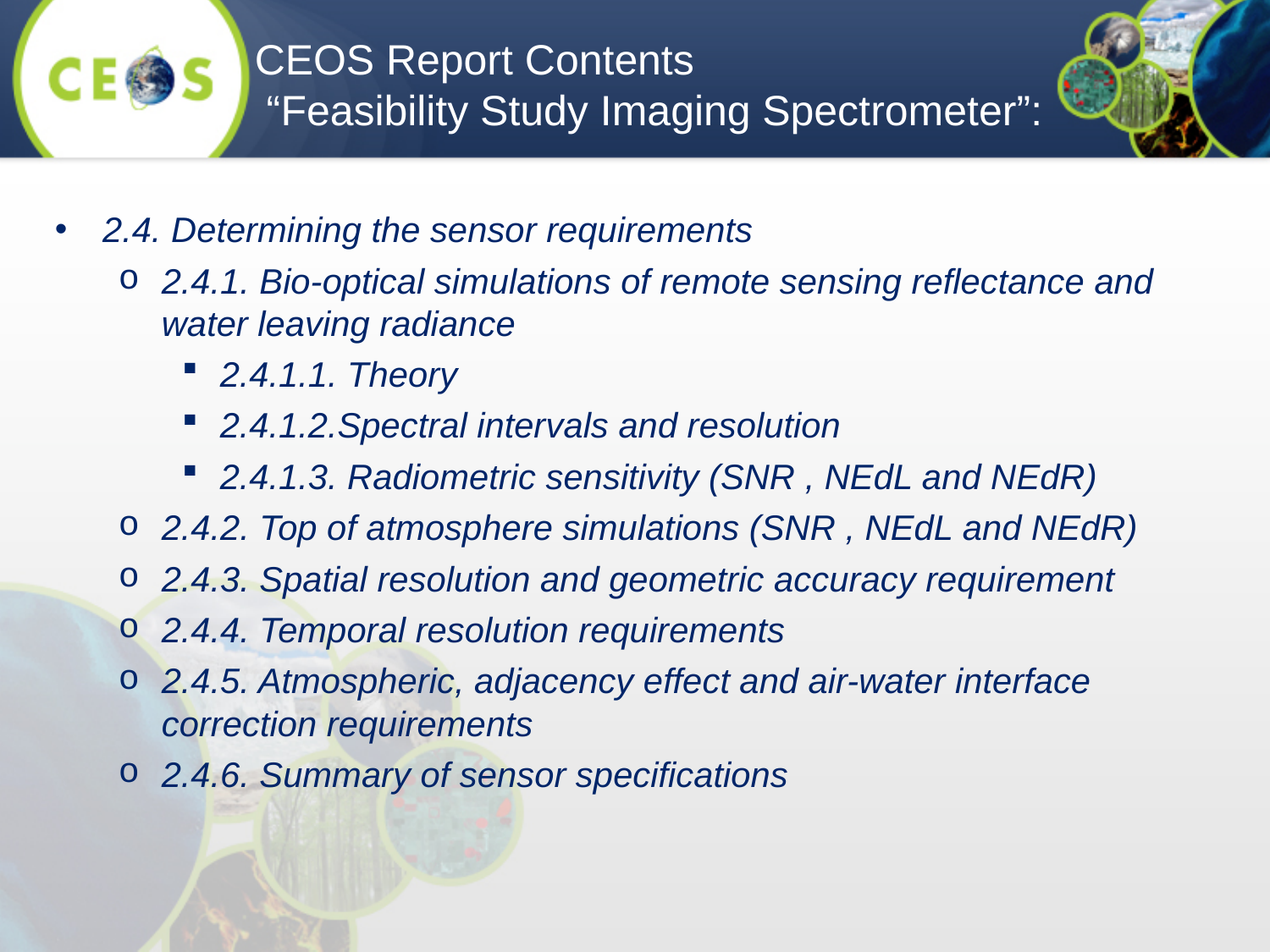

CEOS Report Contents
 “Feasibility Study Imaging Spectrometer”:

2.4. Determining the sensor requirements
2.4.1. Bio-optical simulations of remote sensing reflectance and water leaving radiance
2.4.1.1. Theory
2.4.1.2.Spectral intervals and resolution
2.4.1.3. Radiometric sensitivity (SNR , NEdL and NEdR)
2.4.2. Top of atmosphere simulations (SNR , NEdL and NEdR)
2.4.3. Spatial resolution and geometric accuracy requirement
2.4.4. Temporal resolution requirements
2.4.5. Atmospheric, adjacency effect and air-water interface correction requirements
2.4.6. Summary of sensor specifications